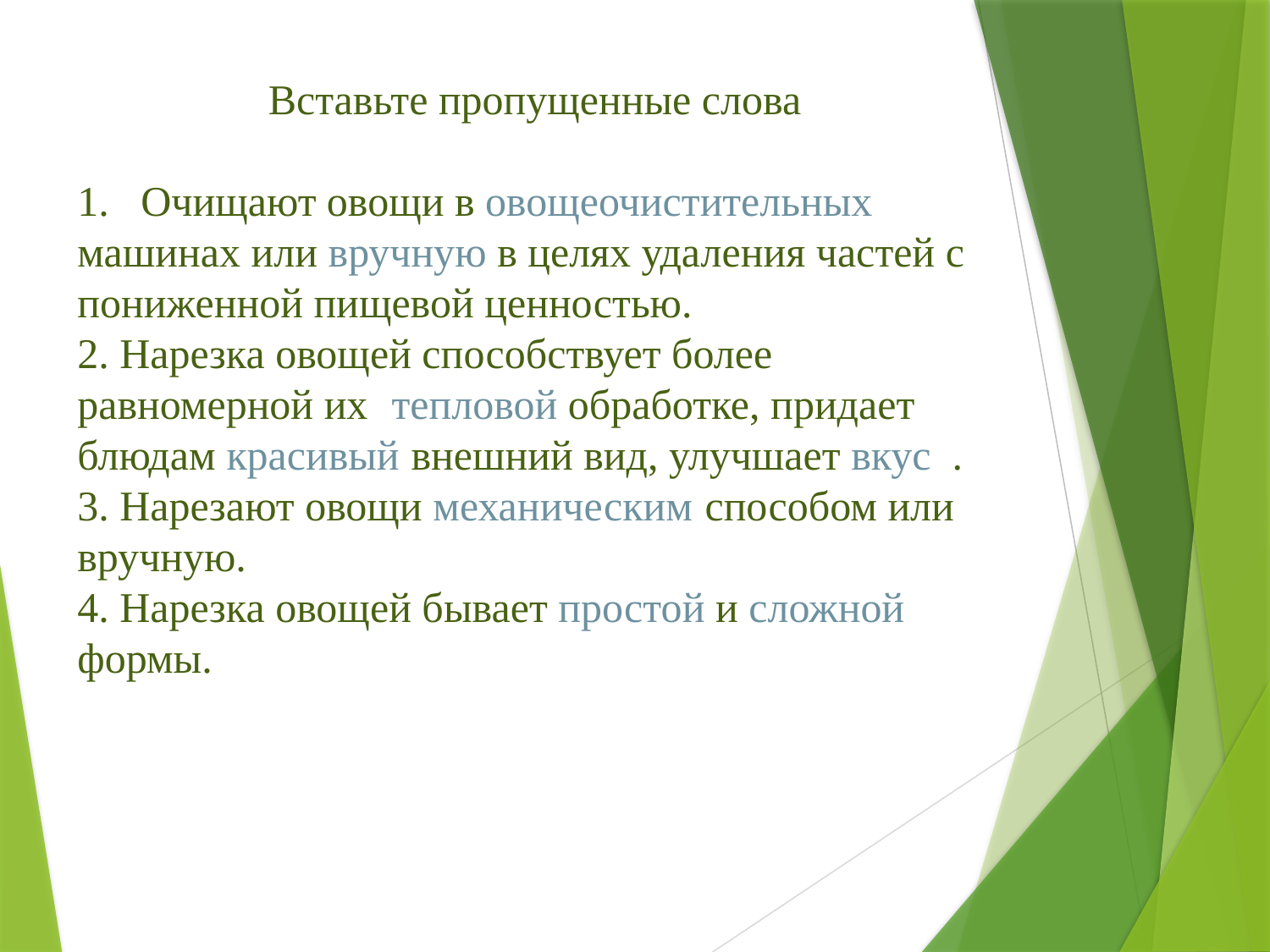

Вставьте пропущенные слова

Очищают овощи в овощеочистительных
машинах или вручную в целях удаления частей с пониженной пищевой ценностью.
2. Нарезка овощей способствует более равномерной их  тепловой обработке, придает блюдам красивый внешний вид, улучшает вкус  .
3. Нарезают овощи механическим способом или вручную.
4. Нарезка овощей бывает простой и сложной  формы.